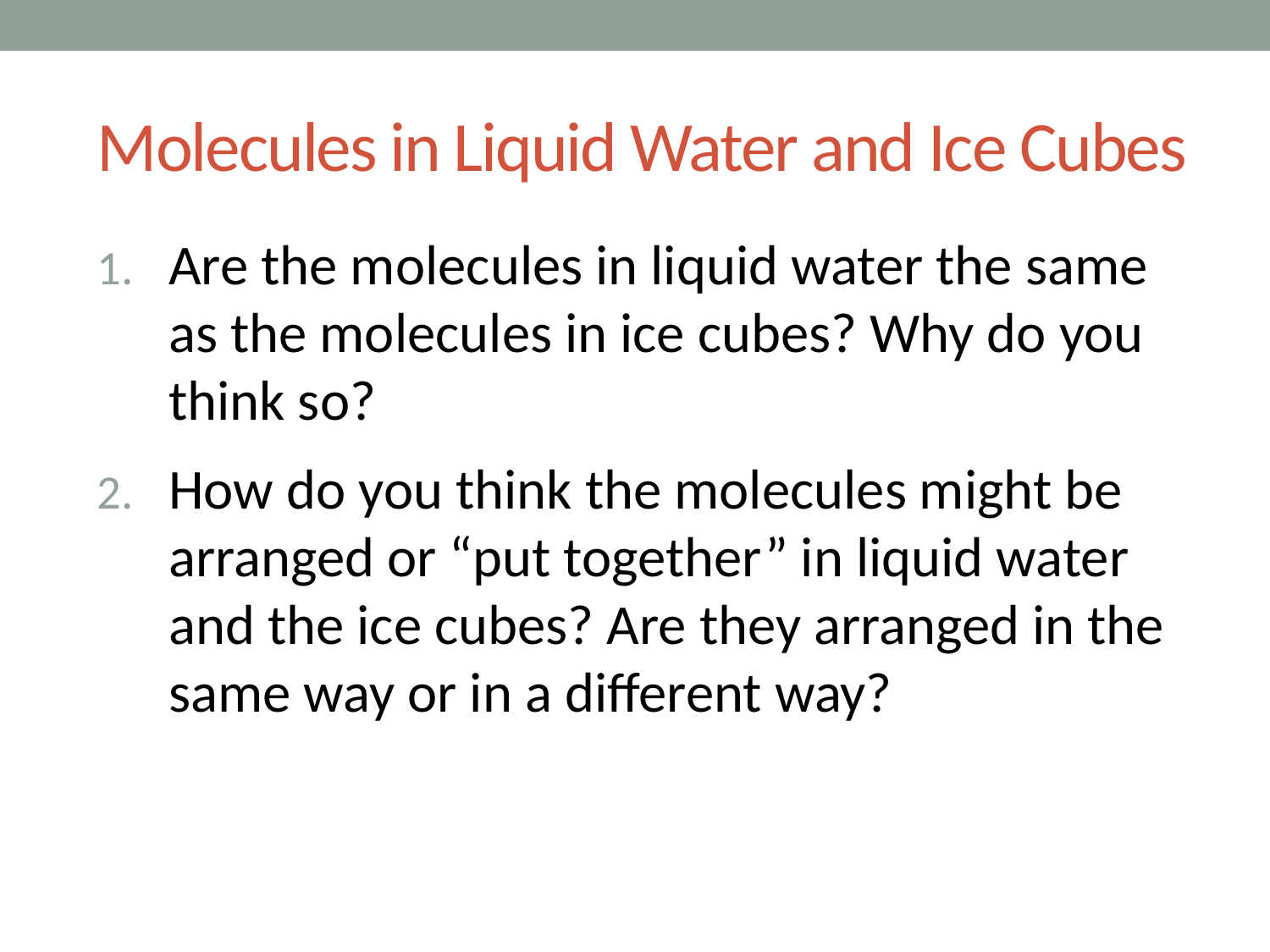

# Molecules in Liquid Water and Ice Cubes
Are the molecules in liquid water the same as the molecules in ice cubes? Why do you think so?
How do you think the molecules might be arranged or “put together” in liquid water and the ice cubes? Are they arranged in the same way or in a different way?